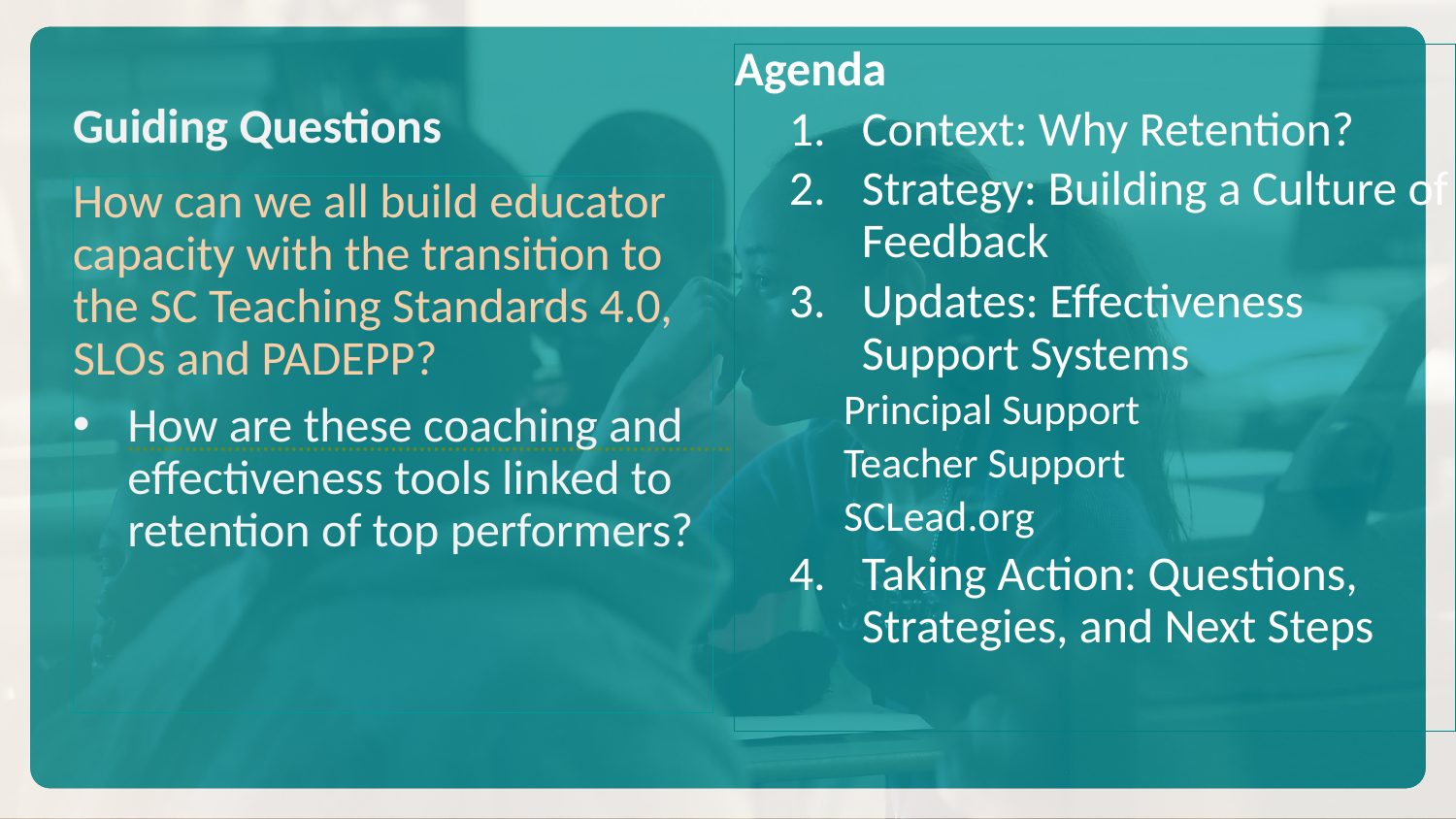

Agenda
Context: Why Retention?
Strategy: Building a Culture of Feedback
Updates: Effectiveness Support Systems
Principal Support
Teacher Support
SCLead.org
Taking Action: Questions, Strategies, and Next Steps
# Guiding Questions
How can we all build educator capacity with the transition to the SC Teaching Standards 4.0, SLOs and PADEPP?
How are these coaching and effectiveness tools linked to retention of top performers?